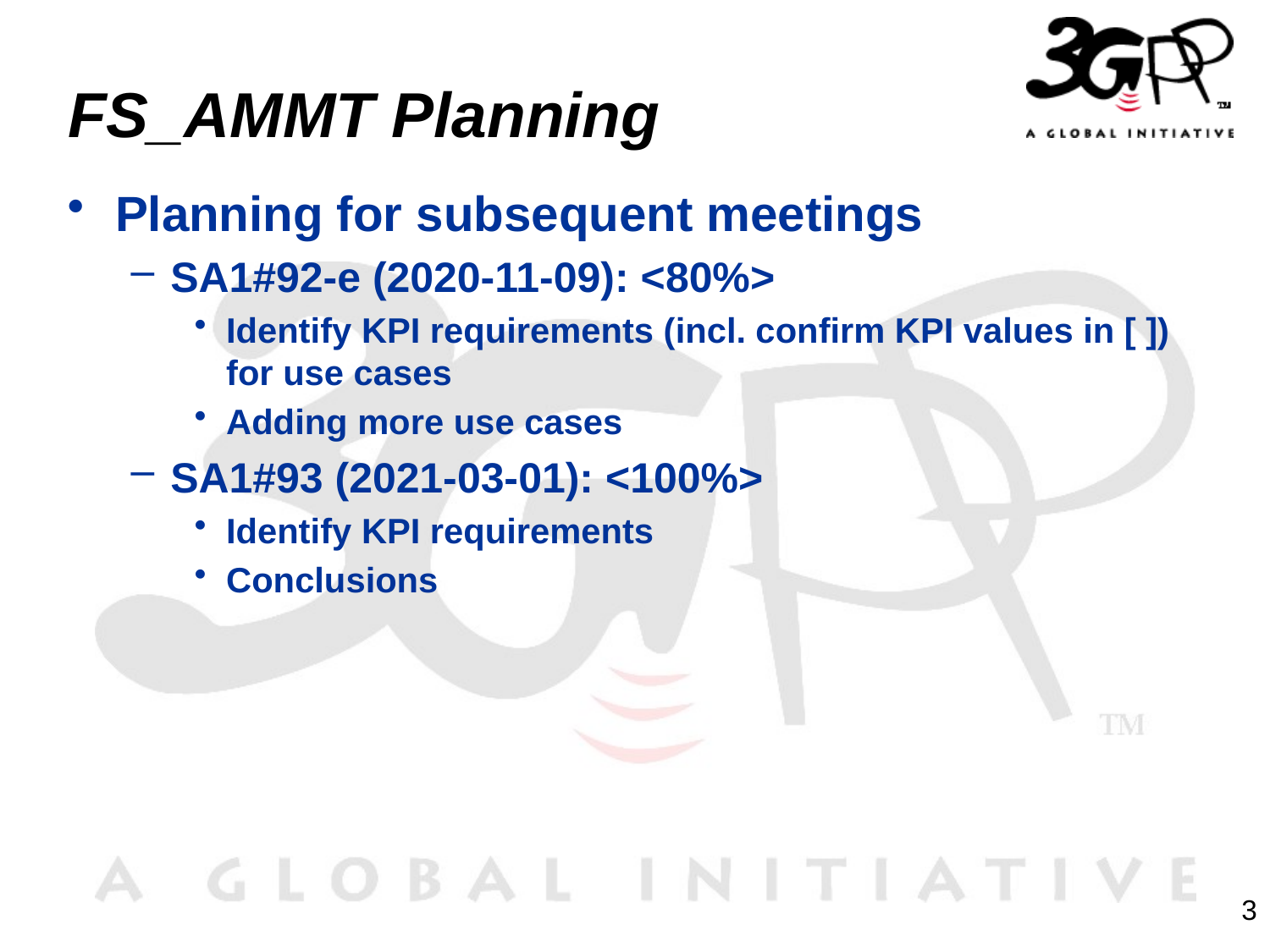

# FS_AMMT Planning
Planning for subsequent meetings
SA1#92-e (2020‑11‑09): <80%>
Identify KPI requirements (incl. confirm KPI values in [ ]) for use cases
Adding more use cases
SA1#93 (2021‑03‑01): <100%>
Identify KPI requirements
Conclusions
3